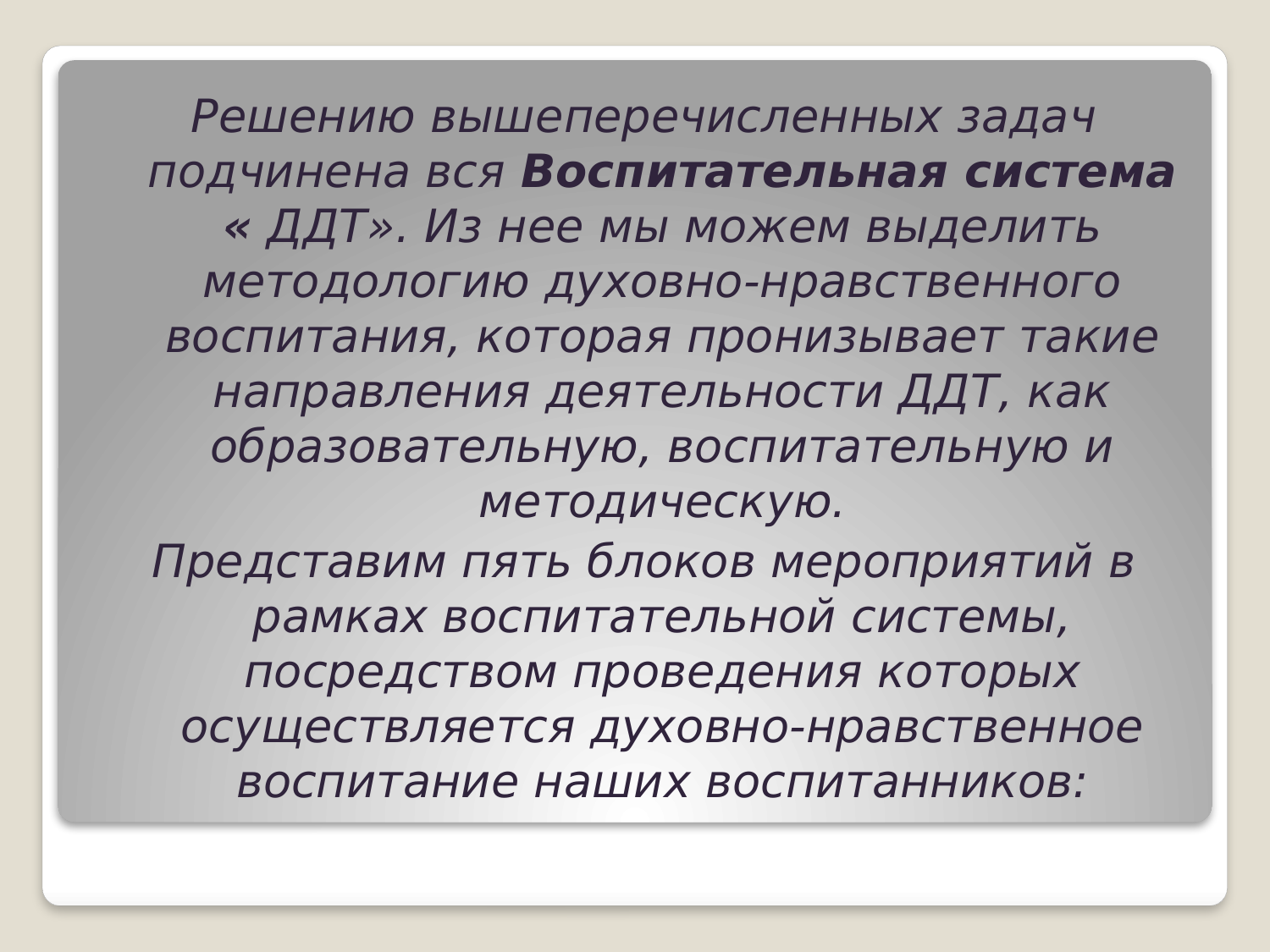

Решению вышеперечисленных задач подчинена вся Воспитательная система « ДДТ». Из нее мы можем выделить методологию духовно-нравственного воспитания, которая пронизывает такие направления деятельности ДДТ, как образовательную, воспитательную и методическую.
Представим пять блоков мероприятий в рамках воспитательной системы, посредством проведения которых осуществляется духовно-нравственное воспитание наших воспитанников: